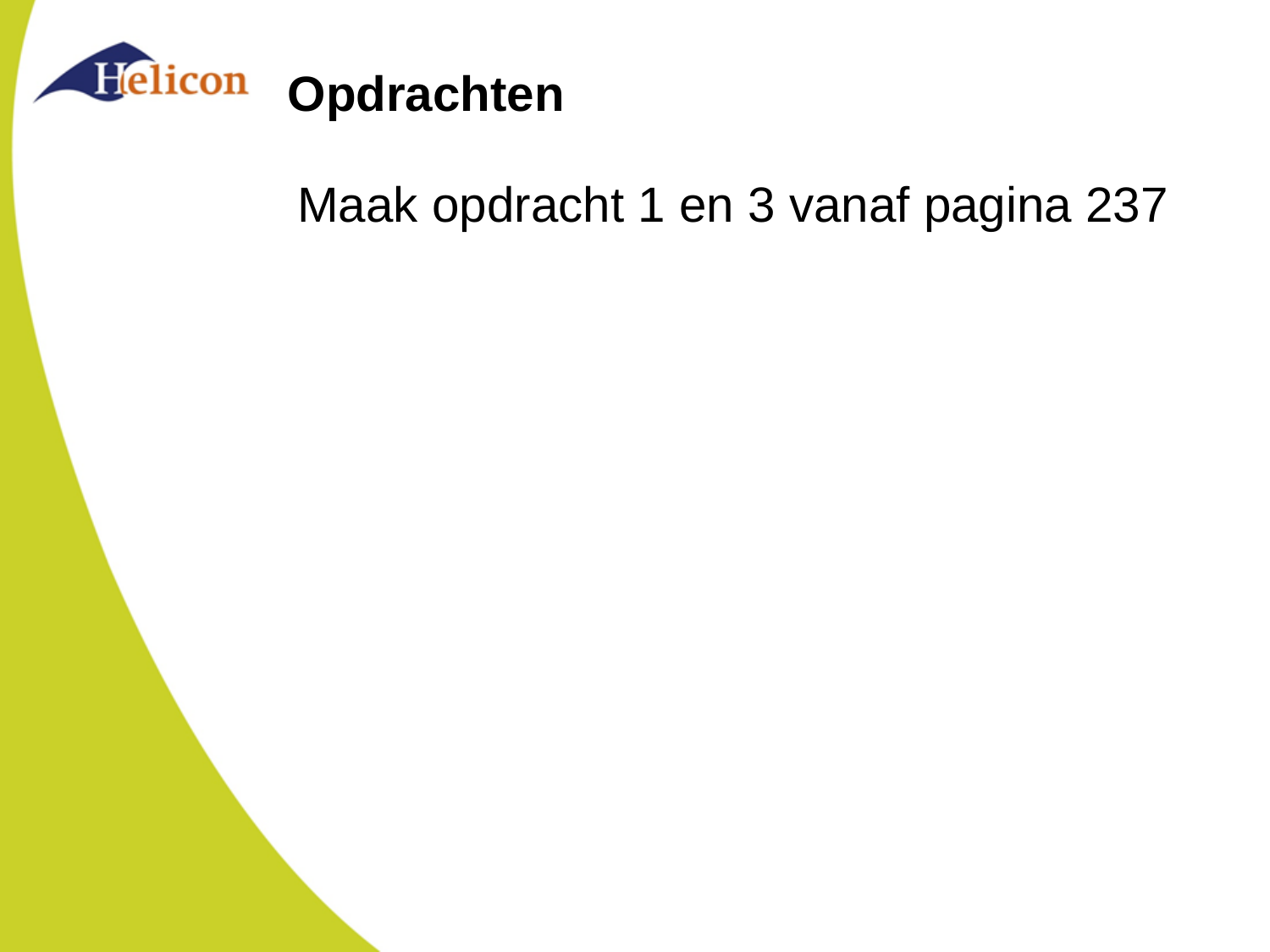

# Opdrachten
Maak opdracht 1 en 3 vanaf pagina 237